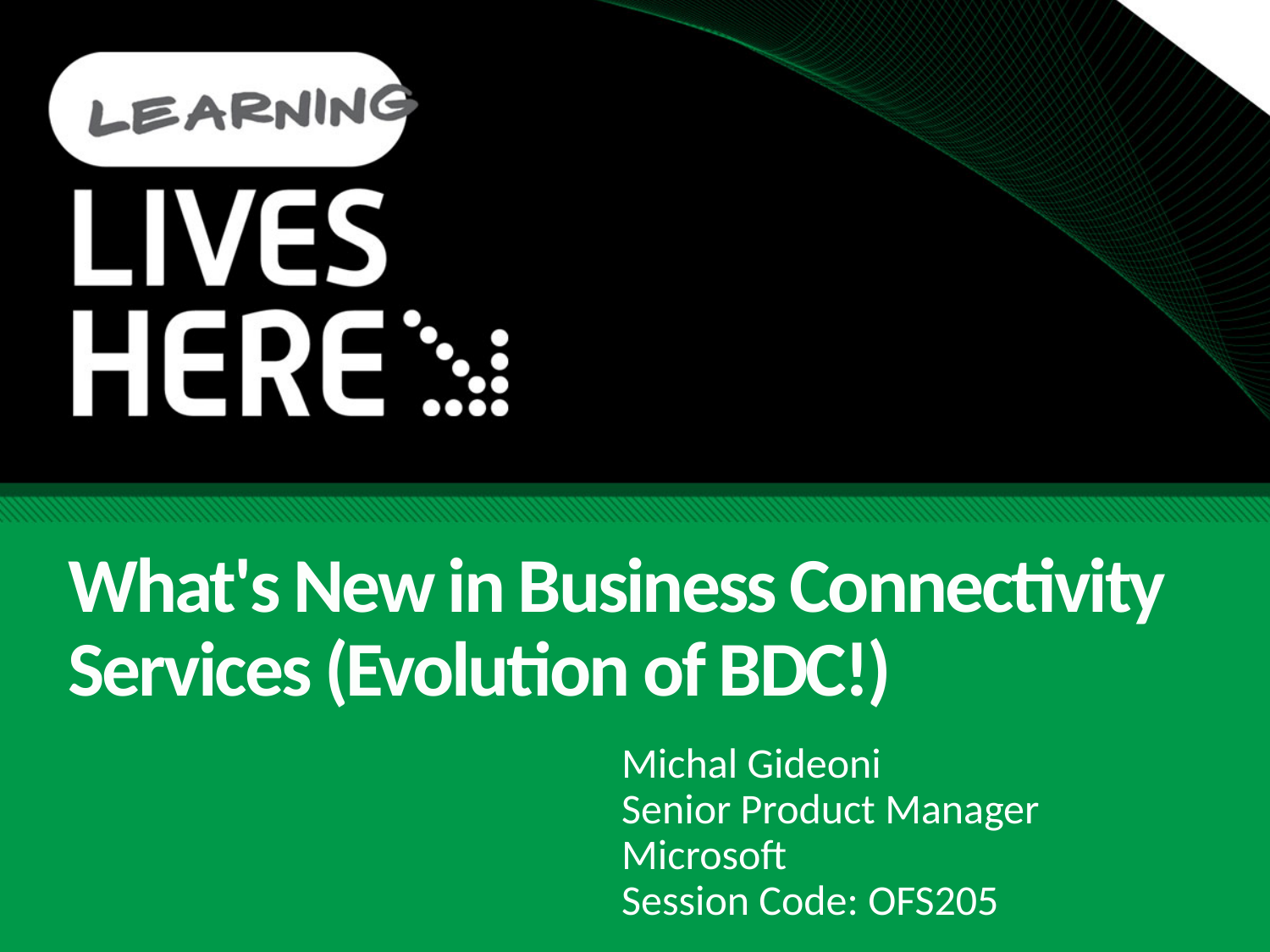

# What's New in Business Connectivity Services (Evolution of BDC!)
Michal Gideoni
Senior Product Manager
Microsoft
Session Code: OFS205